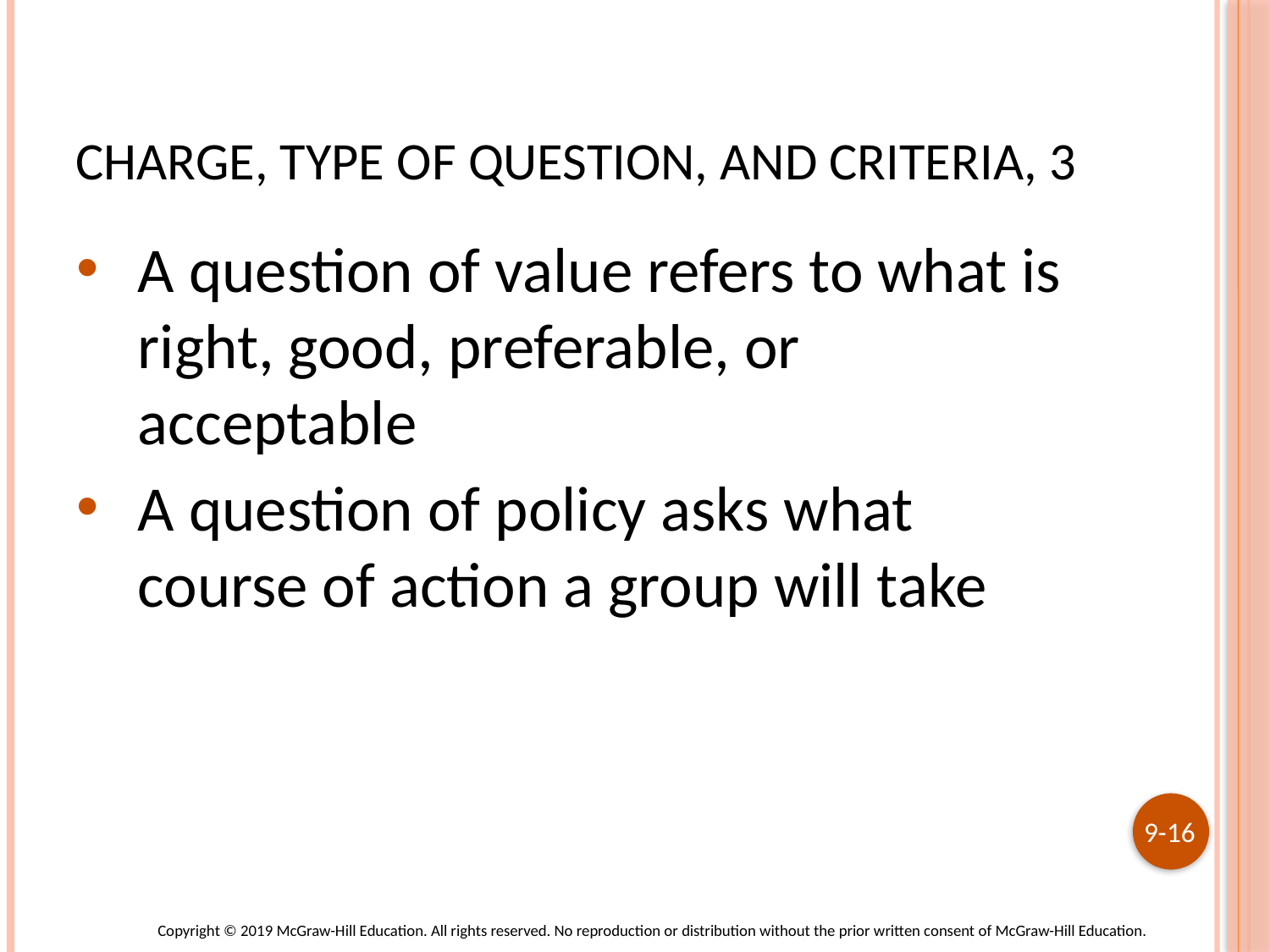

# Charge, Type of Question, and Criteria, 3
A question of value refers to what is right, good, preferable, or acceptable
A question of policy asks what course of action a group will take